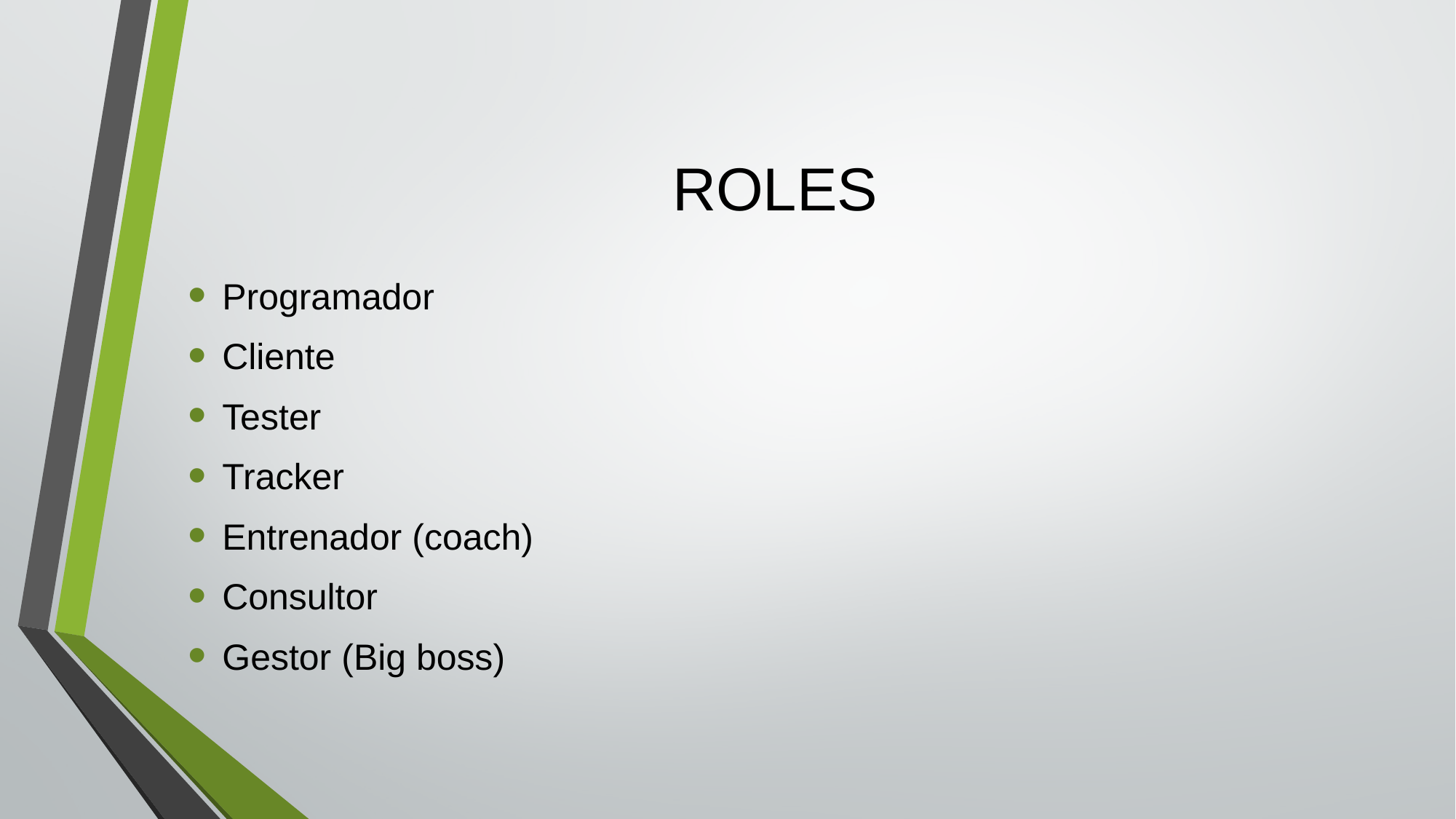

# ROLES
Programador
Cliente
Tester
Tracker
Entrenador (coach)
Consultor
Gestor (Big boss)